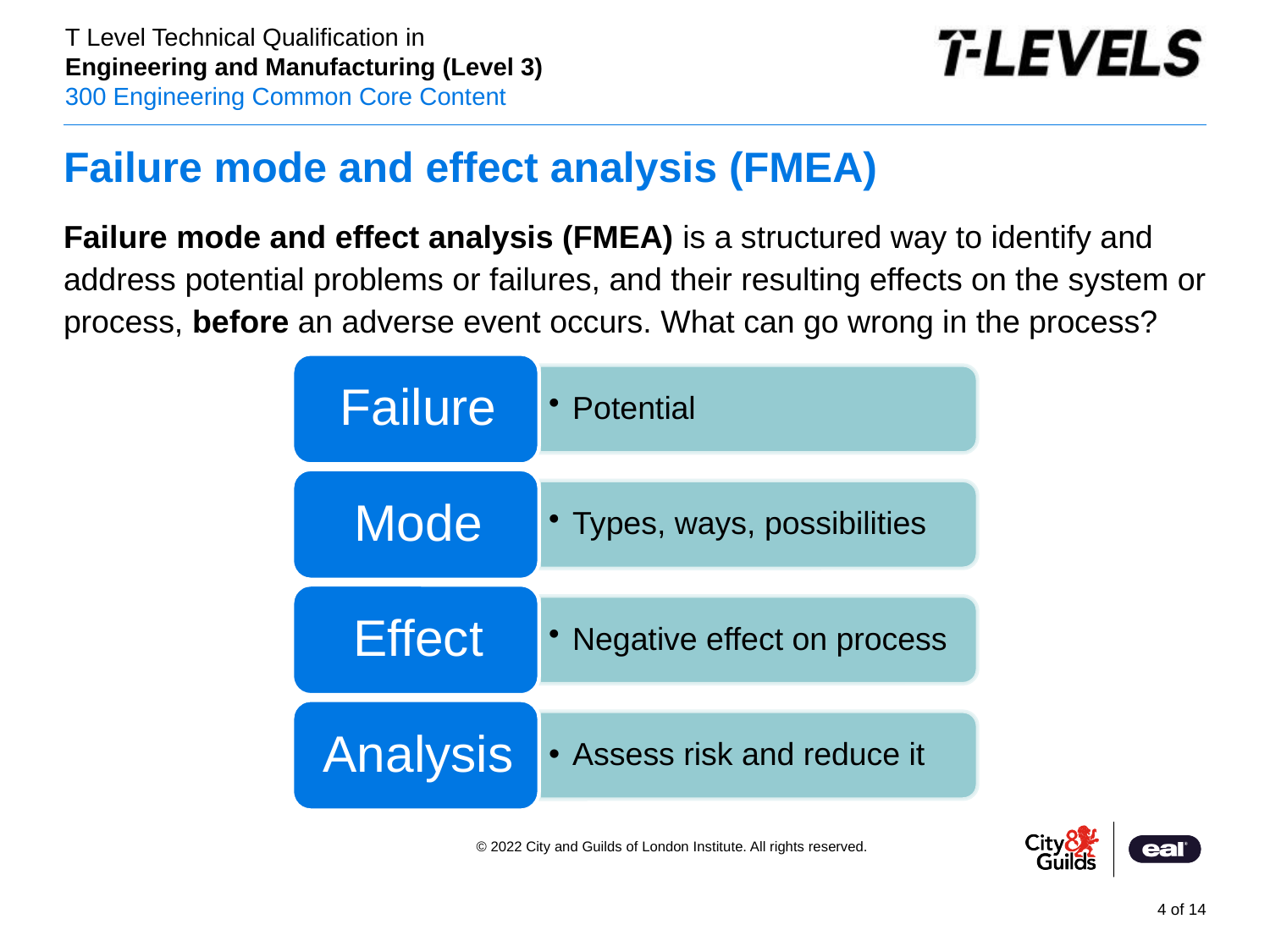

# Failure mode and effect analysis (FMEA)
Failure mode and effect analysis (FMEA) is a structured way to identify and address potential problems or failures, and their resulting effects on the system or process, before an adverse event occurs. What can go wrong in the process?
Potential
Failure
Types, ways, possibilities
Mode
Negative effect on process
Effect
Assess risk and reduce it
Analysis